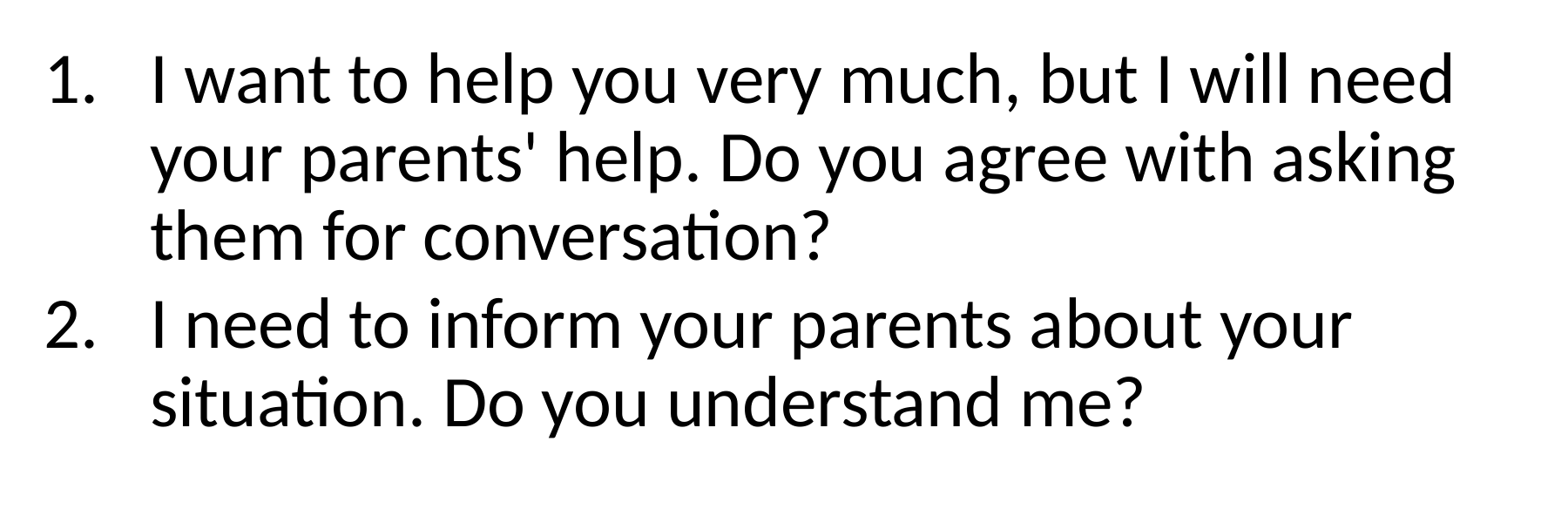

I want to help you very much, but I will need your parents' help. Do you agree with asking them for conversation?
I need to inform your parents about your situation. Do you understand me?